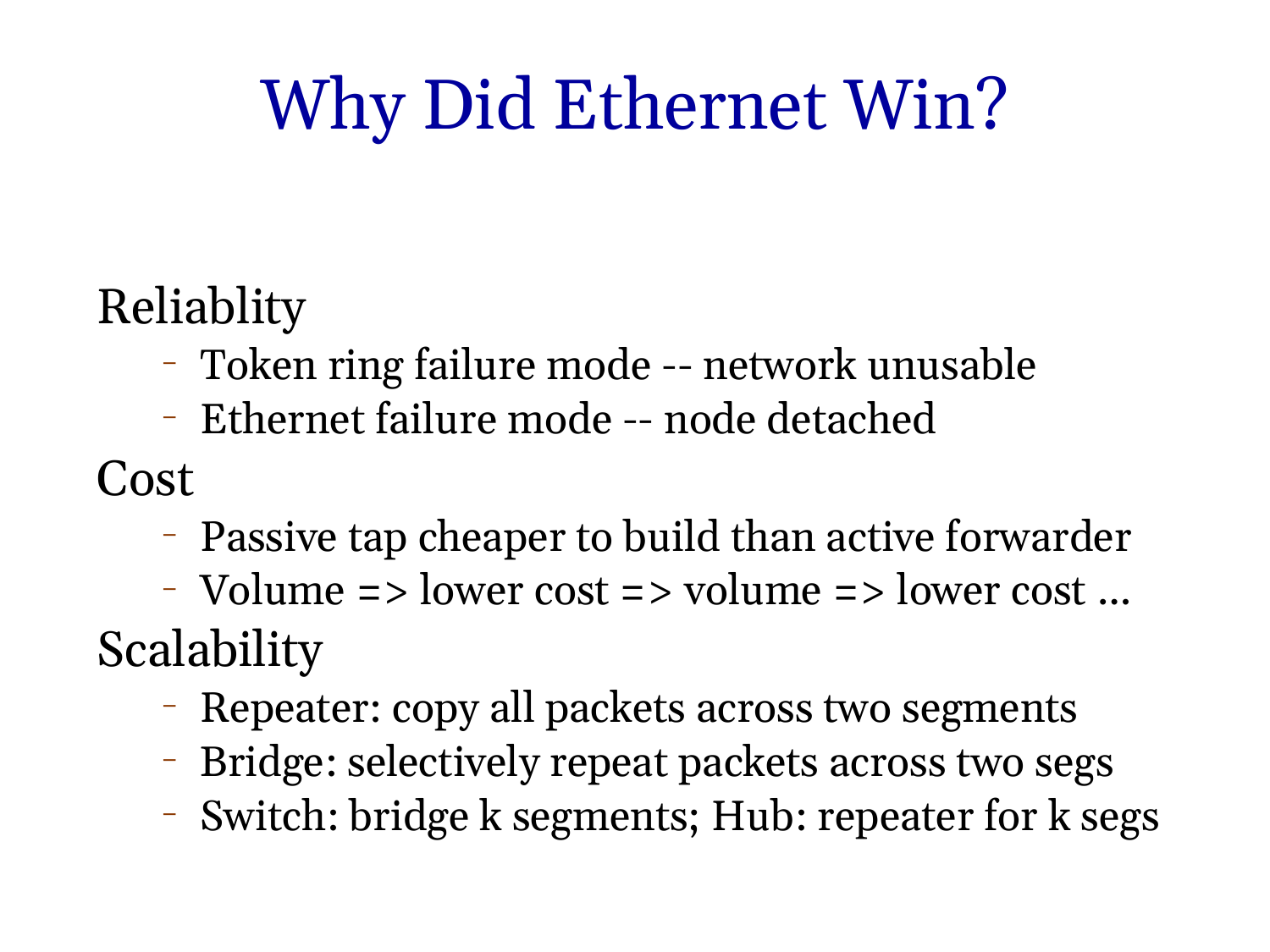

# Why Did Ethernet Win?
Reliablity
Token ring failure mode -- network unusable
Ethernet failure mode -- node detached
Cost
Passive tap cheaper to build than active forwarder
Volume => lower cost => volume => lower cost …
Scalability
Repeater: copy all packets across two segments
Bridge: selectively repeat packets across two segs
Switch: bridge k segments; Hub: repeater for k segs